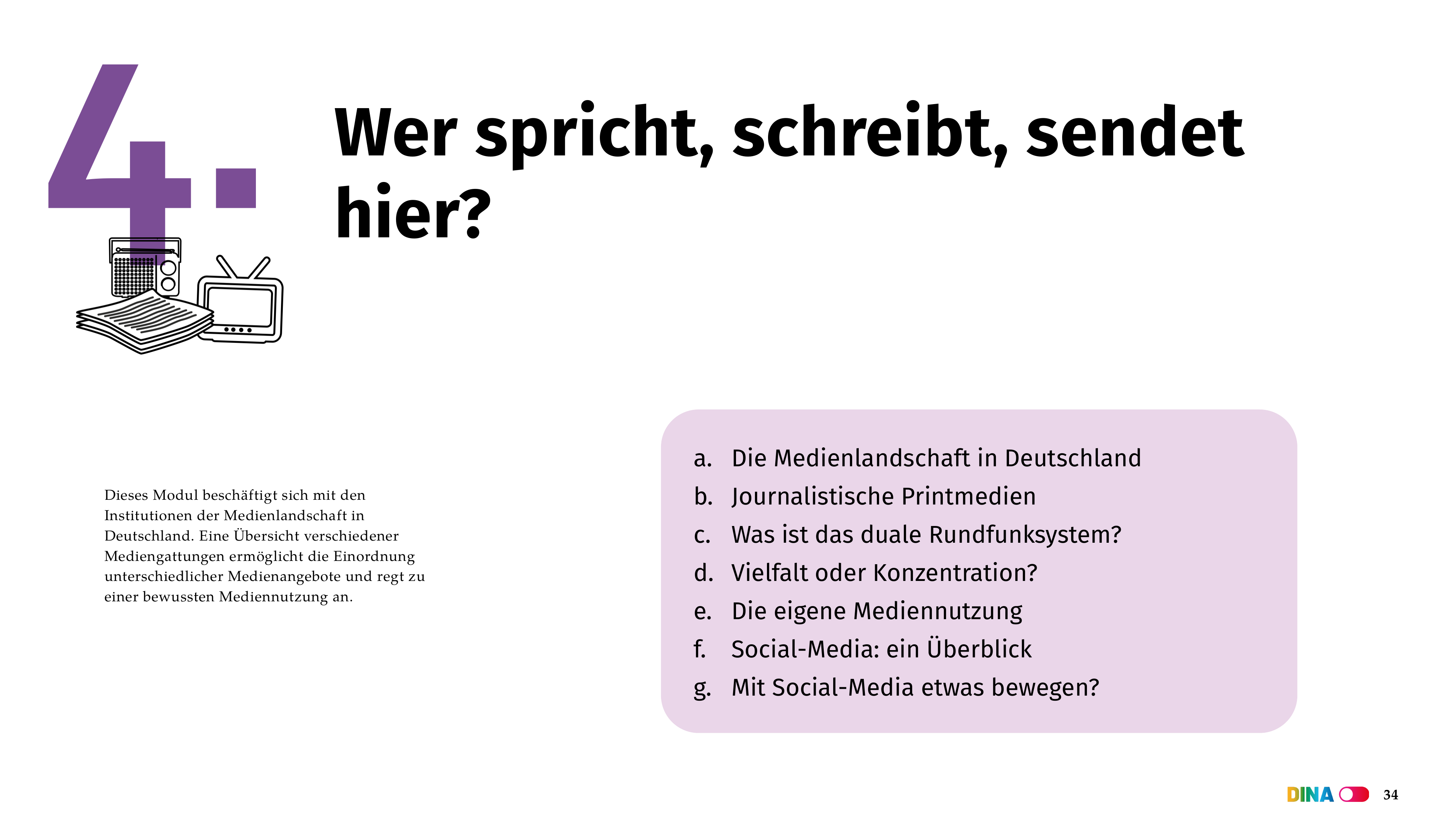

# Wer spricht, schreibt, sendet hier?
Die Medienlandschaft in Deutschland
Journalistische Printmedien
Was ist das duale Rundfunksystem?
Vielfalt oder Konzentration?
Die eigene Mediennutzung
Social-Media: ein Überblick
Mit Social-Media etwas bewegen?
Dieses Modul beschäftigt sich mit den Institutionen der Medienlandschaft in Deutschland. Eine Übersicht verschiedener Mediengattungen ermöglicht die Einordnung unterschiedlicher Medienangebote und regt zu einer bewussten Mediennutzung an.
34